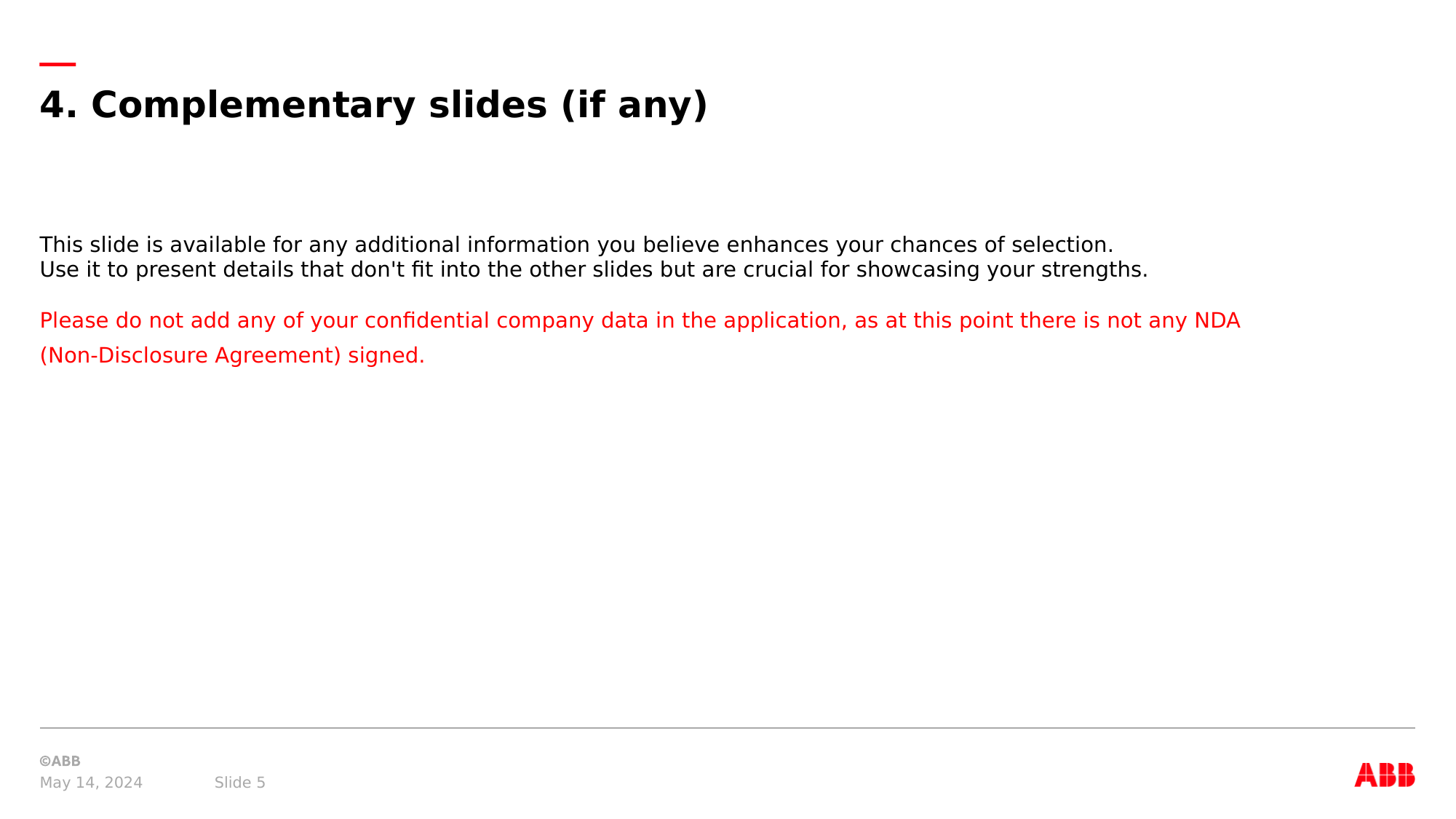

# 4. Complementary slides (if any)

This slide is available for any additional information you believe enhances your chances of selection.
Use it to present details that don't fit into the other slides but are crucial for showcasing your strengths.
Please do not add any of your confidential company data in the application, as at this point there is not any NDA
(Non-Disclosure Agreement) signed.

Slide 5
May 14, 2024